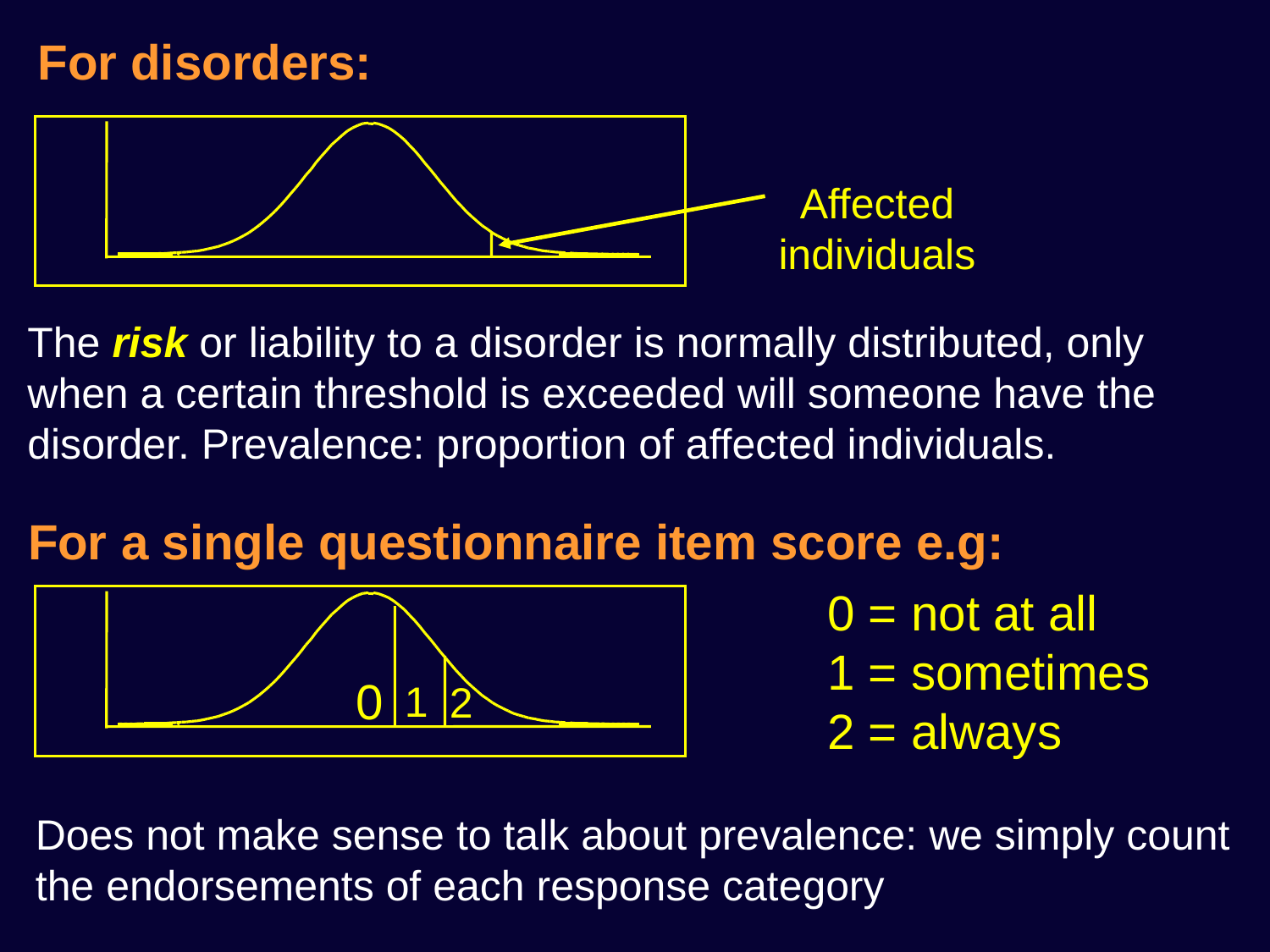

For disorders:

Affected
individuals

The risk or liability to a disorder is normally distributed, only when a certain threshold is exceeded will someone have the disorder. Prevalence: proportion of affected individuals.
For a single questionnaire item score e.g:
0 = not at all
1 = sometimes
2 = always

0

1
2

Does not make sense to talk about prevalence: we simply count the endorsements of each response category